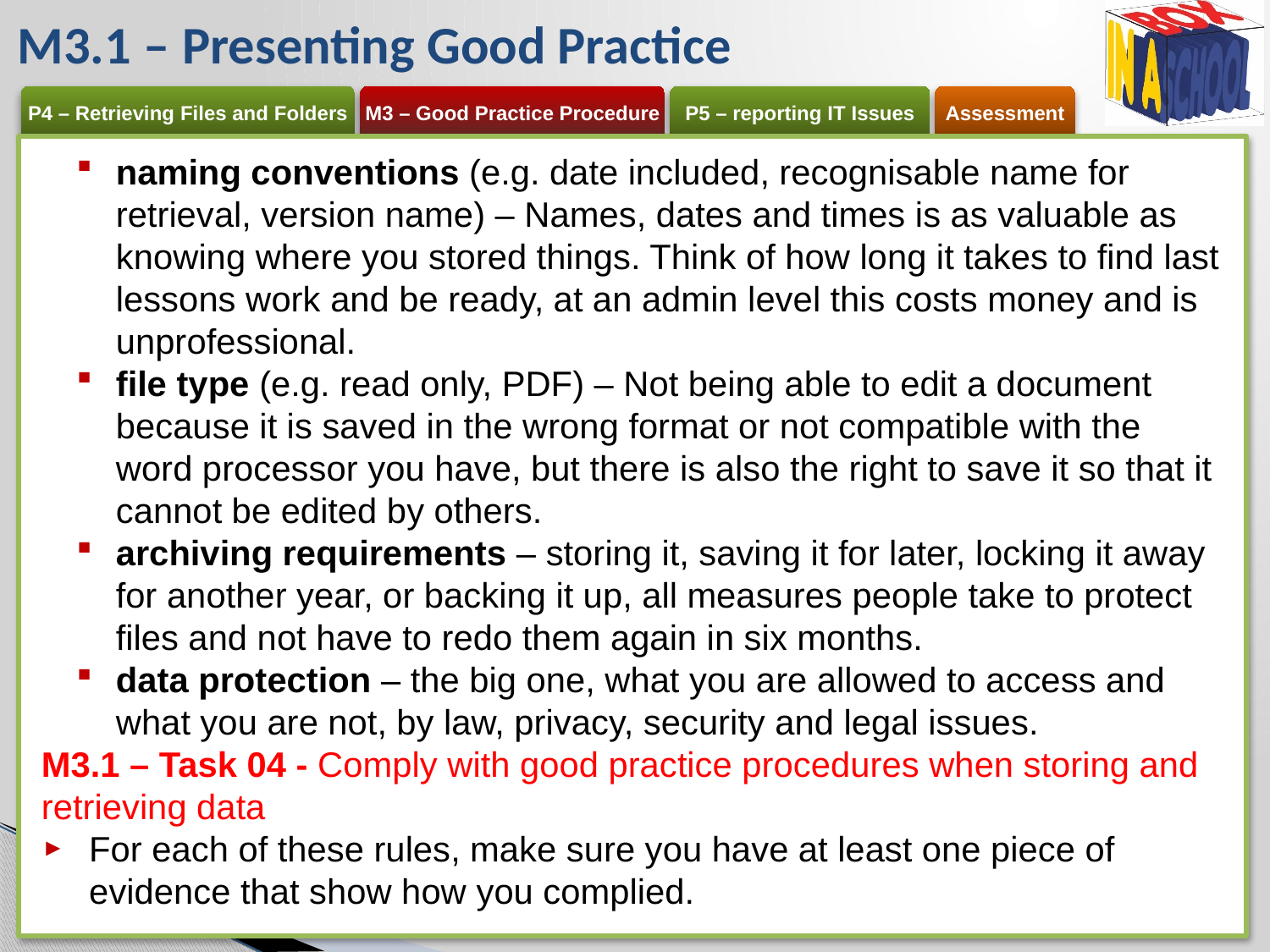

# M3.1 – Presenting Good Practice
naming conventions (e.g. date included, recognisable name for retrieval, version name) – Names, dates and times is as valuable as knowing where you stored things. Think of how long it takes to find last lessons work and be ready, at an admin level this costs money and is unprofessional.
file type (e.g. read only, PDF) – Not being able to edit a document because it is saved in the wrong format or not compatible with the word processor you have, but there is also the right to save it so that it cannot be edited by others.
archiving requirements – storing it, saving it for later, locking it away for another year, or backing it up, all measures people take to protect files and not have to redo them again in six months.
data protection – the big one, what you are allowed to access and what you are not, by law, privacy, security and legal issues.
M3.1 – Task 04 - Comply with good practice procedures when storing and retrieving data
For each of these rules, make sure you have at least one piece of evidence that show how you complied.